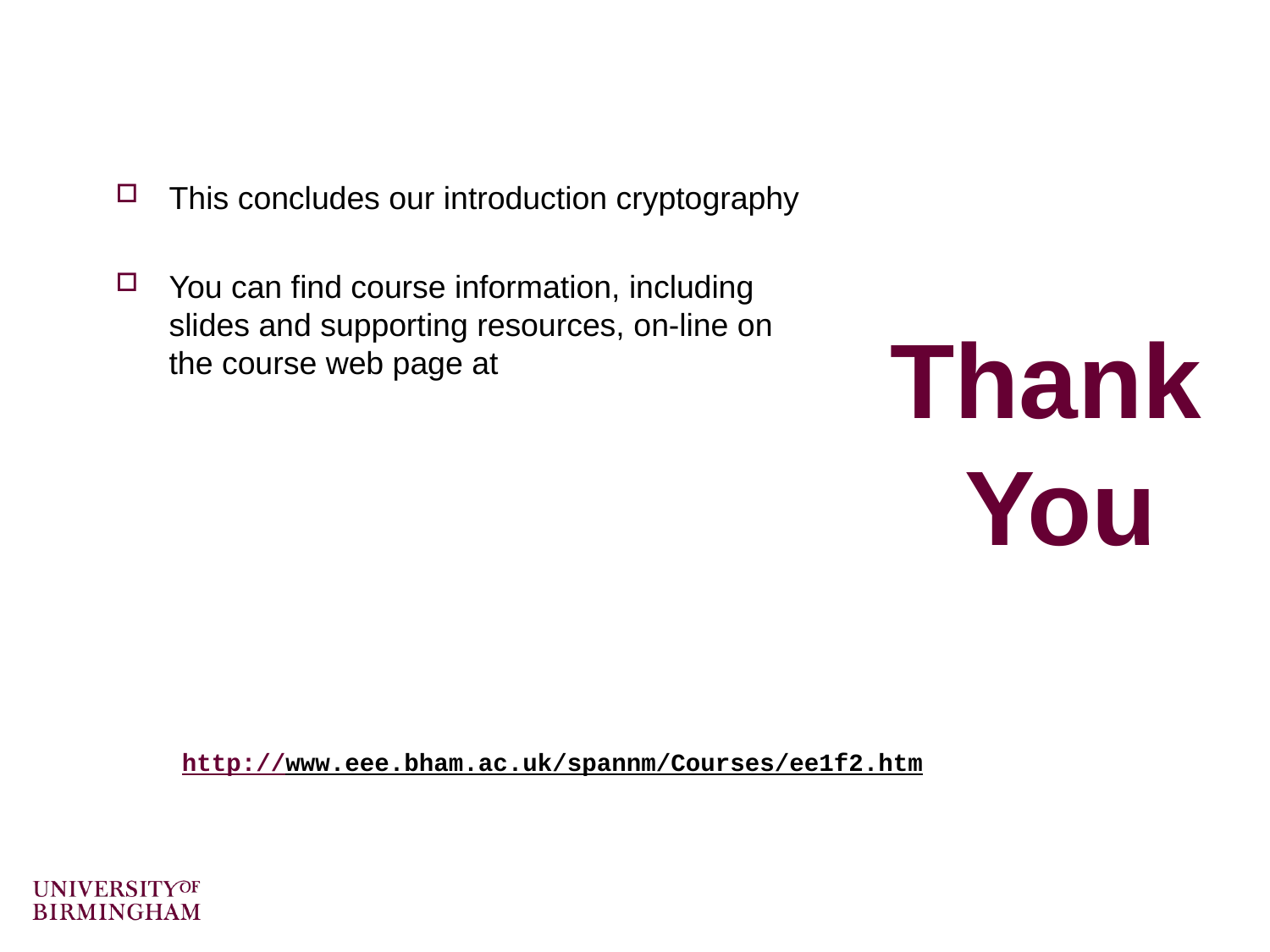

This concludes our introduction cryptography

You can find course information, including slides and supporting resources, on-line on the course web page at

Thank
You
http://www.eee.bham.ac.uk/spannm/Courses/ee1f2.htm